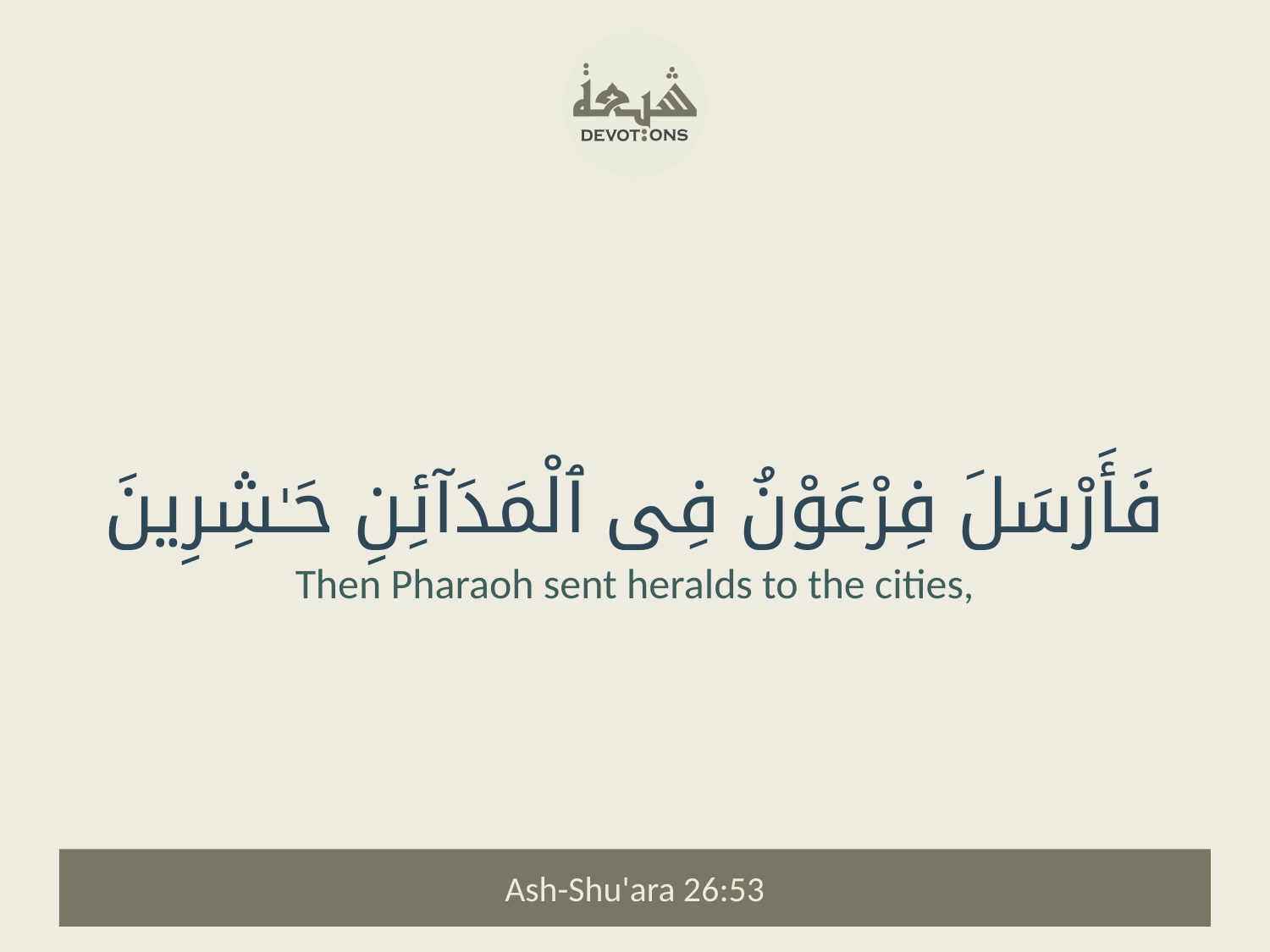

فَأَرْسَلَ فِرْعَوْنُ فِى ٱلْمَدَآئِنِ حَـٰشِرِينَ
Then Pharaoh sent heralds to the cities,
Ash-Shu'ara 26:53